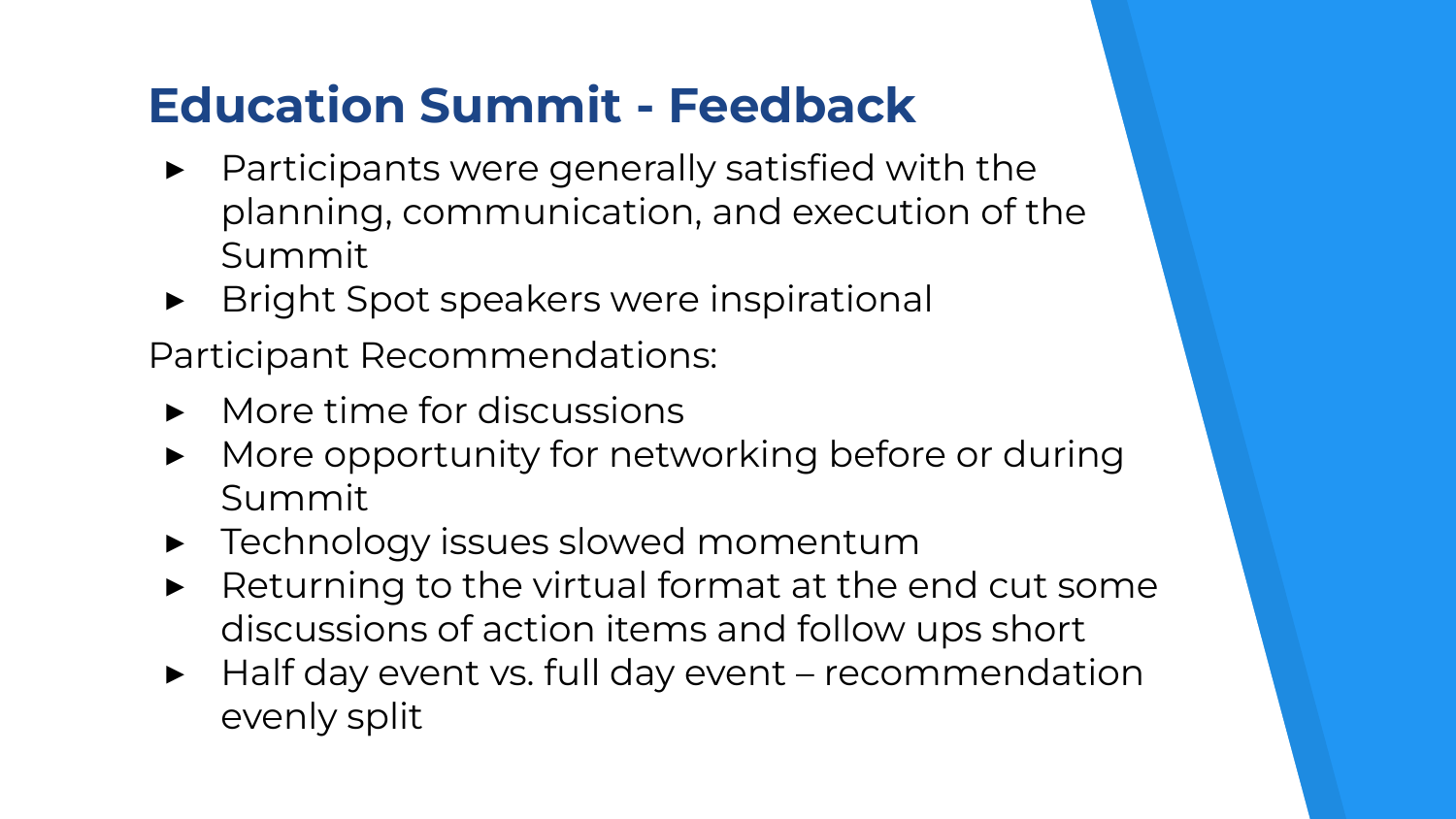

# Education Summit - Feedback
Participants were generally satisfied with the planning, communication, and execution of the Summit
Bright Spot speakers were inspirational
Participant Recommendations:
More time for discussions
More opportunity for networking before or during Summit
Technology issues slowed momentum
Returning to the virtual format at the end cut some discussions of action items and follow ups short
Half day event vs. full day event – recommendation evenly split